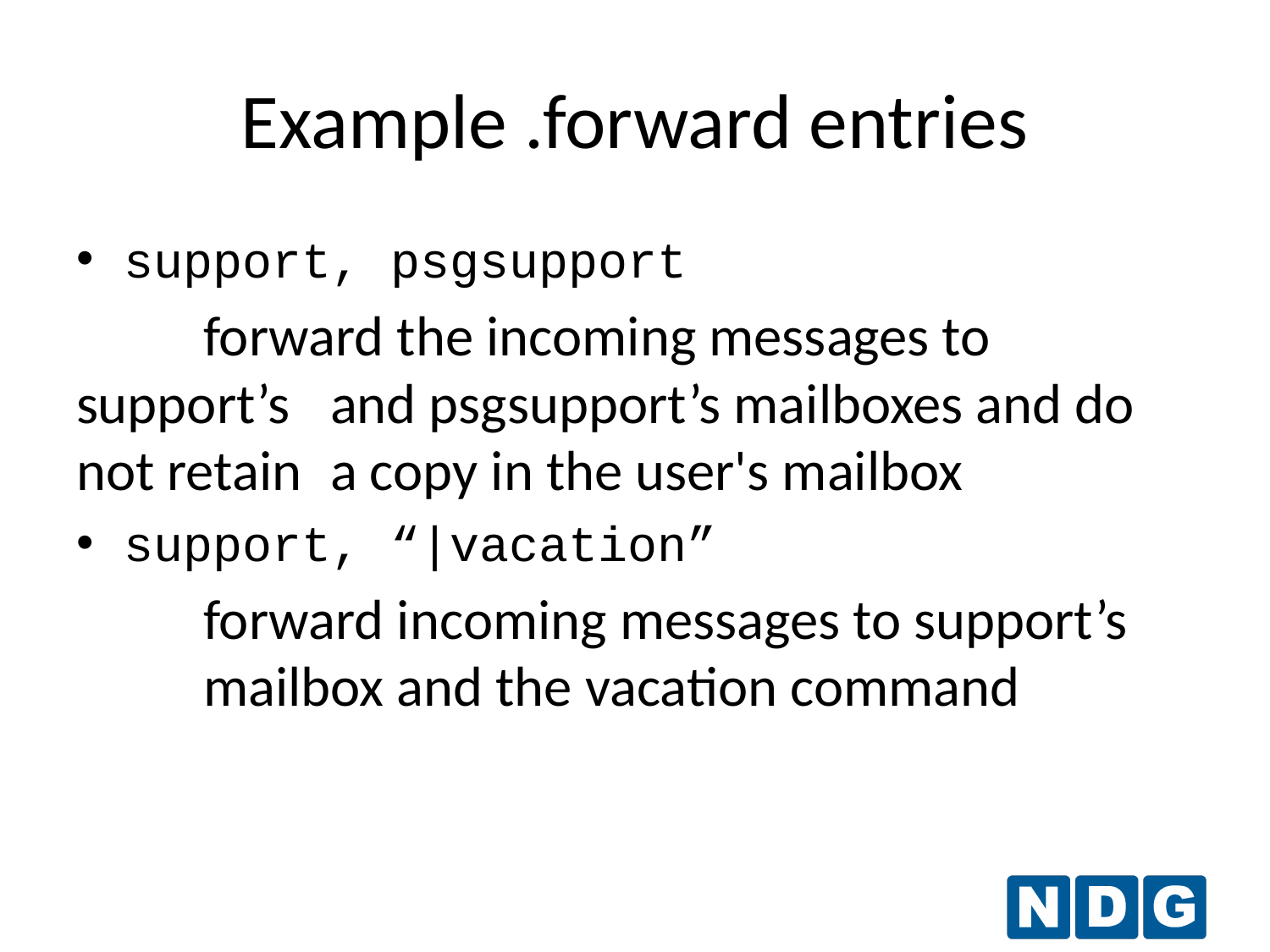

Example .forward entries
support, psgsupport
	forward the incoming messages to support’s 	and psgsupport’s mailboxes and do not retain 	a copy in the user's mailbox
support, “|vacation”
	forward incoming messages to support’s 	mailbox and the vacation command